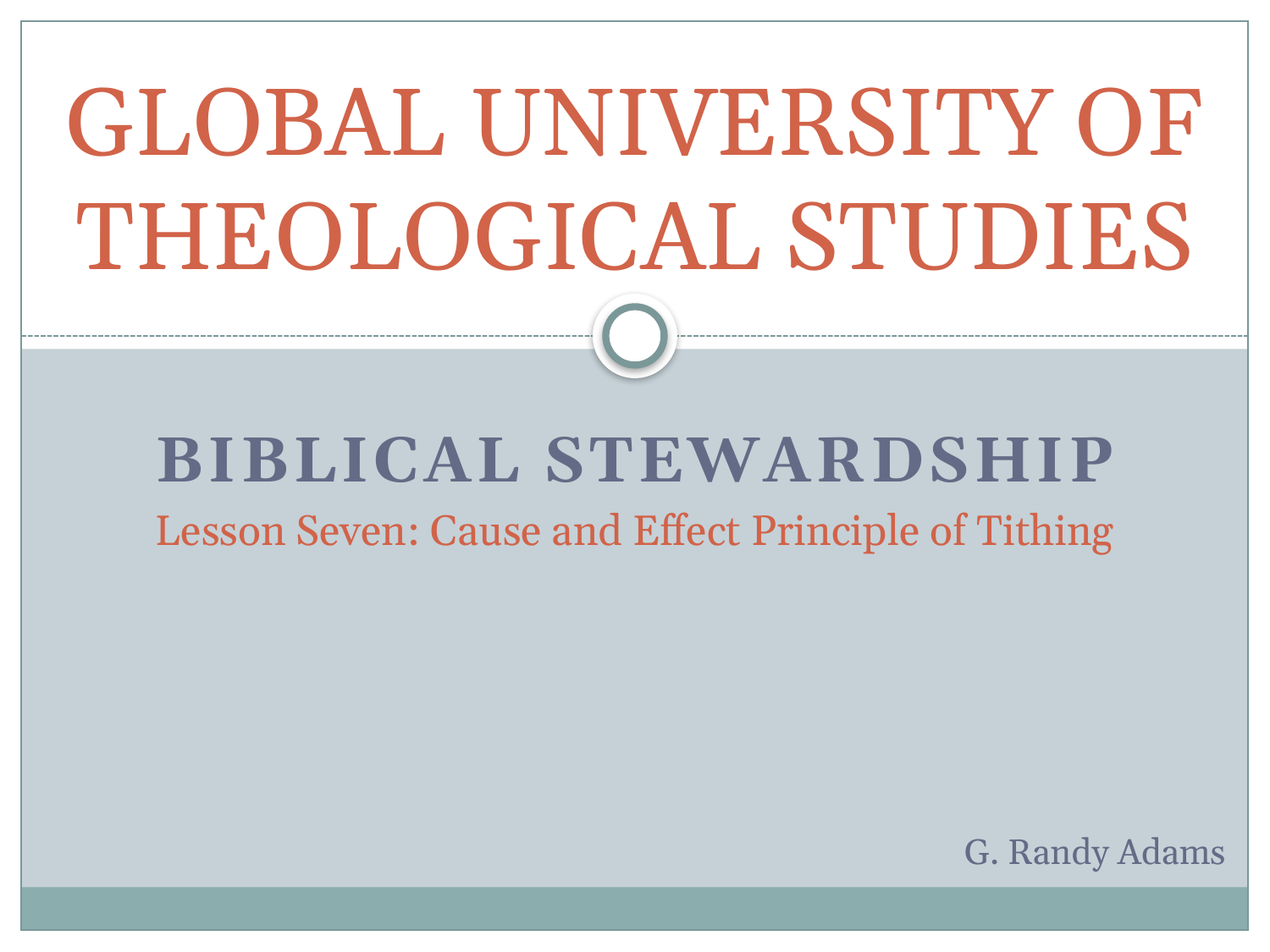

# GLOBAL UNIVERSITY OF THEOLOGICAL STUDIES
Biblical Stewardship
Lesson Seven: Cause and Effect Principle of Tithing
G. Randy Adams